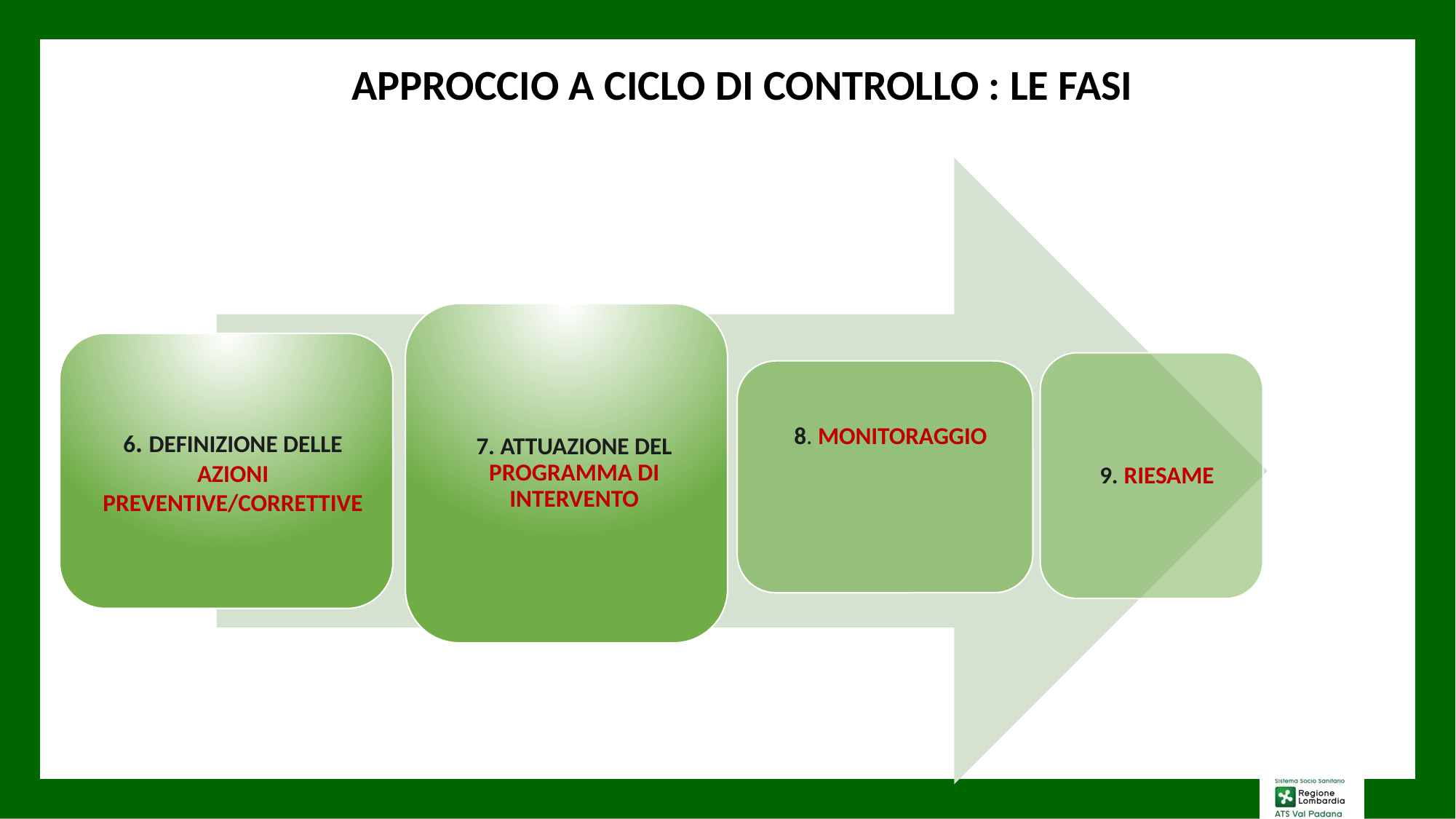

APPROCCIO A CICLO DI CONTROLLO : LE FASI

6. DEFINIZIONE DELLE AZIONI PREVENTIVE/CORRETTIVE
7. ATTUAZIONE DEL PROGRAMMA DI INTERVENTO
8. MONITORAGGIO

9. RIESAME